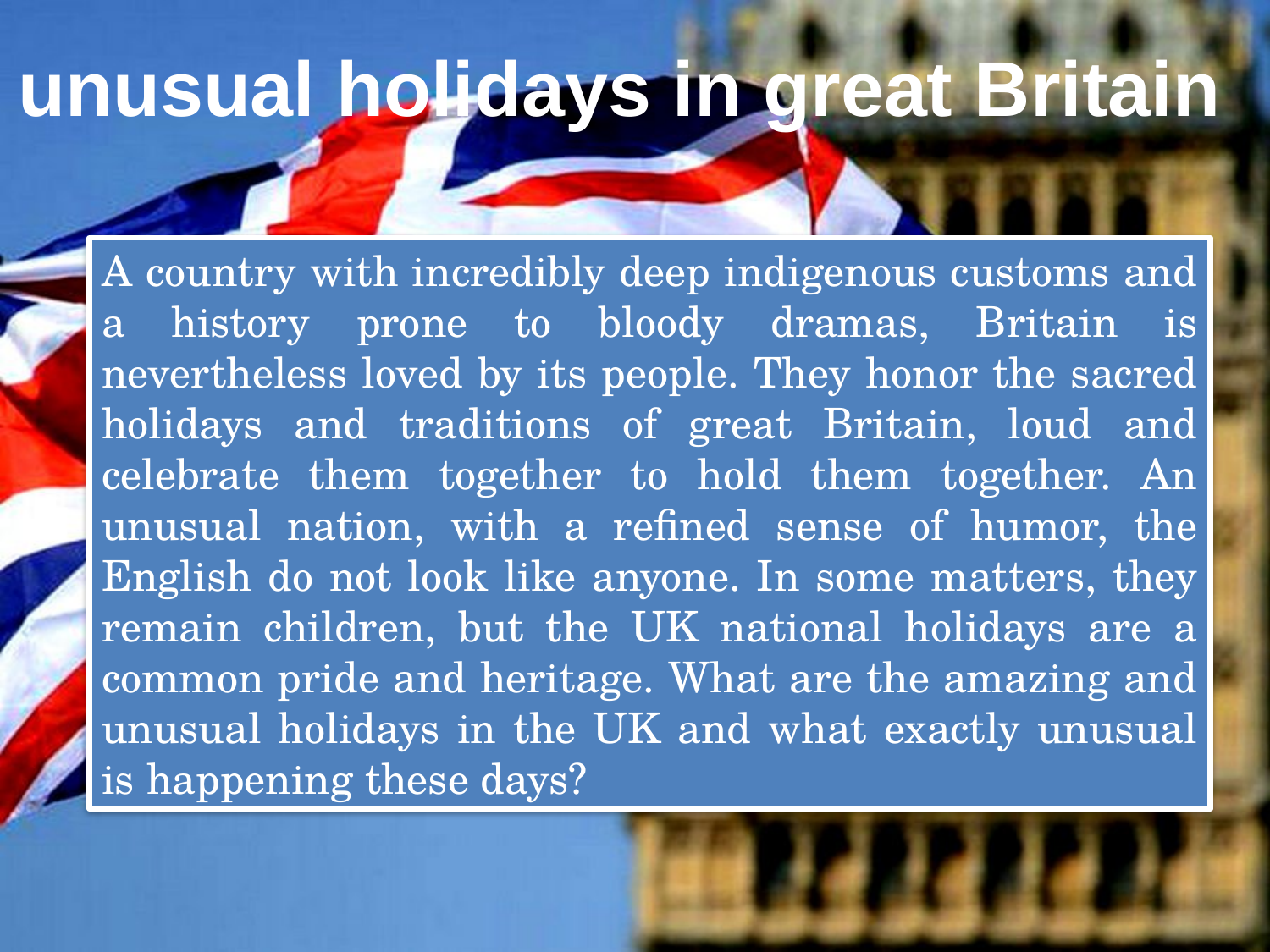

# unusual holidays in great Britain
A country with incredibly deep indigenous customs and a history prone to bloody dramas, Britain is nevertheless loved by its people. They honor the sacred holidays and traditions of great Britain, loud and celebrate them together to hold them together. An unusual nation, with a refined sense of humor, the English do not look like anyone. In some matters, they remain children, but the UK national holidays are a common pride and heritage. What are the amazing and unusual holidays in the UK and what exactly unusual is happening these days?